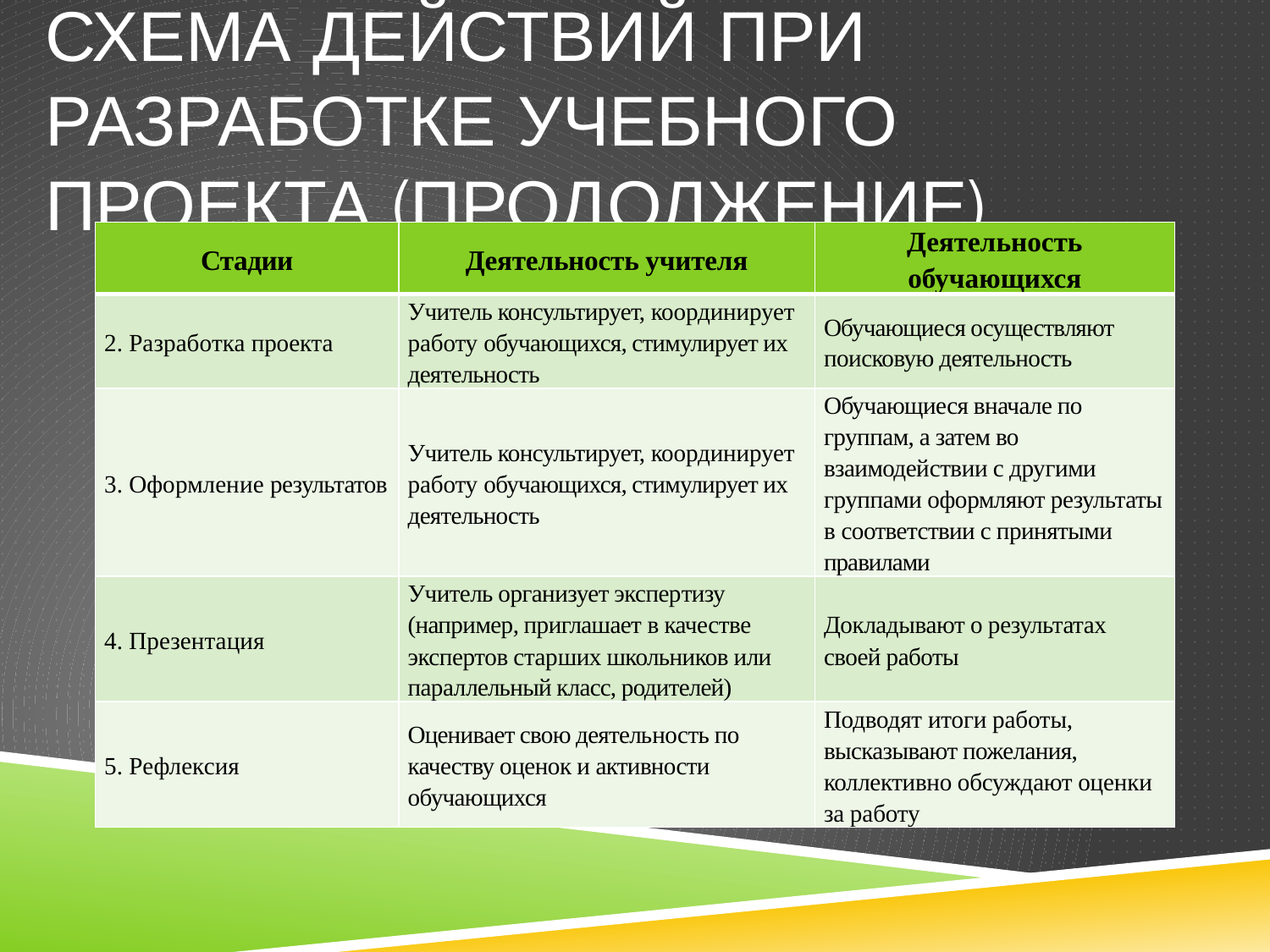

# Схема действий при разработке учебного проекта (продолжение)
| Стадии | Деятельность учителя | Деятельность обучающихся |
| --- | --- | --- |
| 2. Разработка проекта | Учитель консультирует, координирует работу обучающихся, стимулирует их деятельность | Обучающиеся осуществляют поисковую деятельность |
| 3. Оформление результатов | Учитель консультирует, координирует работу обучающихся, стимулирует их деятельность | Обучающиеся вначале по группам, а затем во взаимодействии с другими группами оформляют результаты в соответствии с принятыми правилами |
| 4. Презентация | Учитель организует экспер­тизу (например, приглашает в качестве экспертов стар­ших школьников или парал­лельный класс, родителей) | Докладывают о результатах своей работы |
| 5. Рефлексия | Оценивает свою деятель­ность по качеству оценок и активности обучающихся | Подводят итоги работы, высказывают пожелания, коллективно обсуждают оценки за работу |